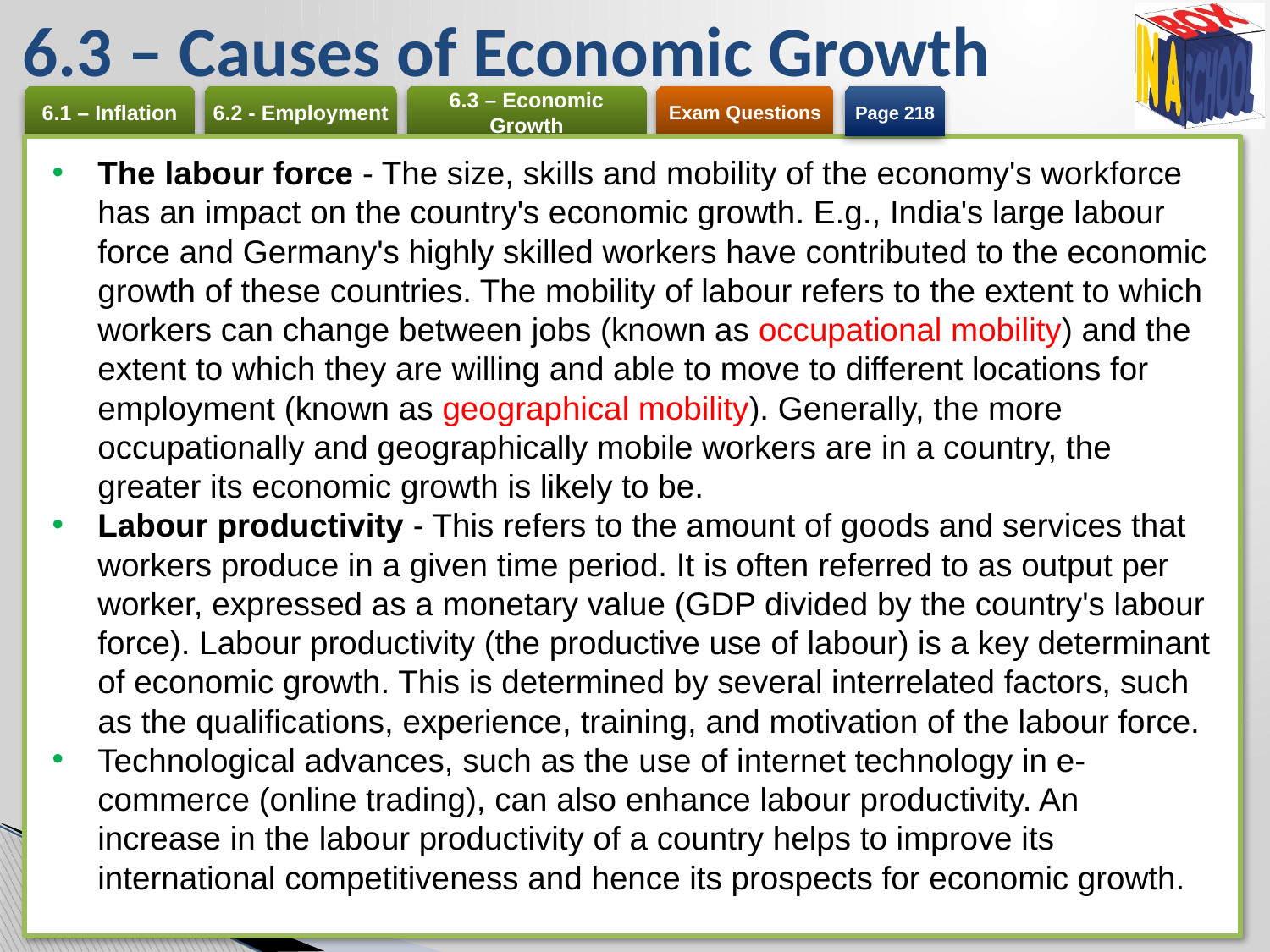

# 6.3 – Causes of Economic Growth
Page 218
The labour force - The size, skills and mobility of the economy's workforce has an impact on the country's economic growth. E.g., India's large labour force and Germany's highly skilled workers have contributed to the economic growth of these countries. The mobility of labour refers to the extent to which workers can change between jobs (known as occupational mobility) and the extent to which they are willing and able to move to different locations for employment (known as geographical mobility). Generally, the more occupationally and geographically mobile workers are in a country, the greater its economic growth is likely to be.
Labour productivity - This refers to the amount of goods and services that workers produce in a given time period. It is often referred to as output per worker, expressed as a monetary value (GDP divided by the country's labour force). Labour productivity (the productive use of labour) is a key determinant of economic growth. This is determined by several interrelated factors, such as the qualifications, experience, training, and motivation of the labour force.
Technological advances, such as the use of internet technology in e-commerce (online trading), can also enhance labour productivity. An increase in the labour productivity of a country helps to improve its international competitiveness and hence its prospects for economic growth.